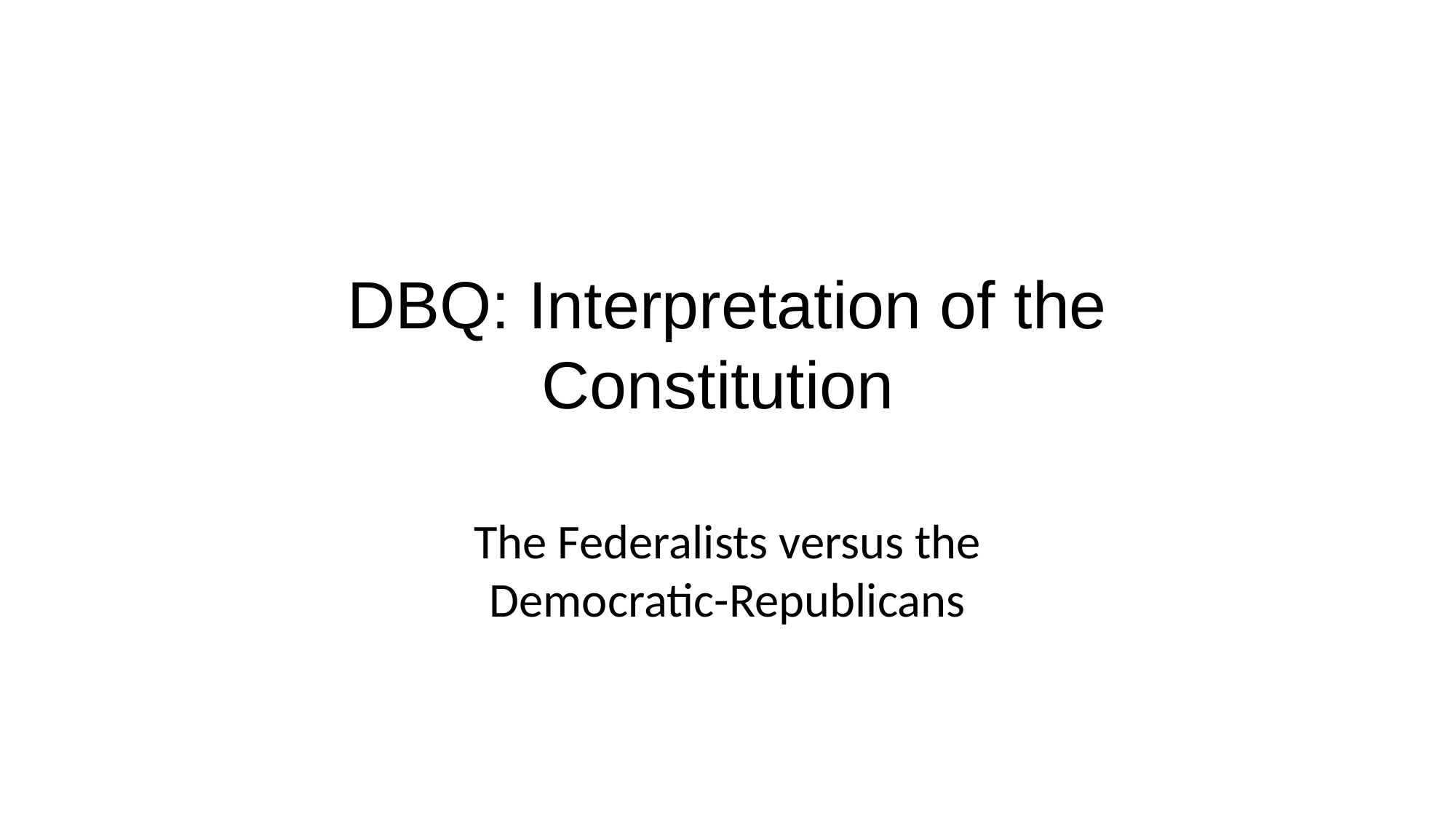

DBQ: Interpretation of the Constitution
The Federalists versus the Democratic-Republicans